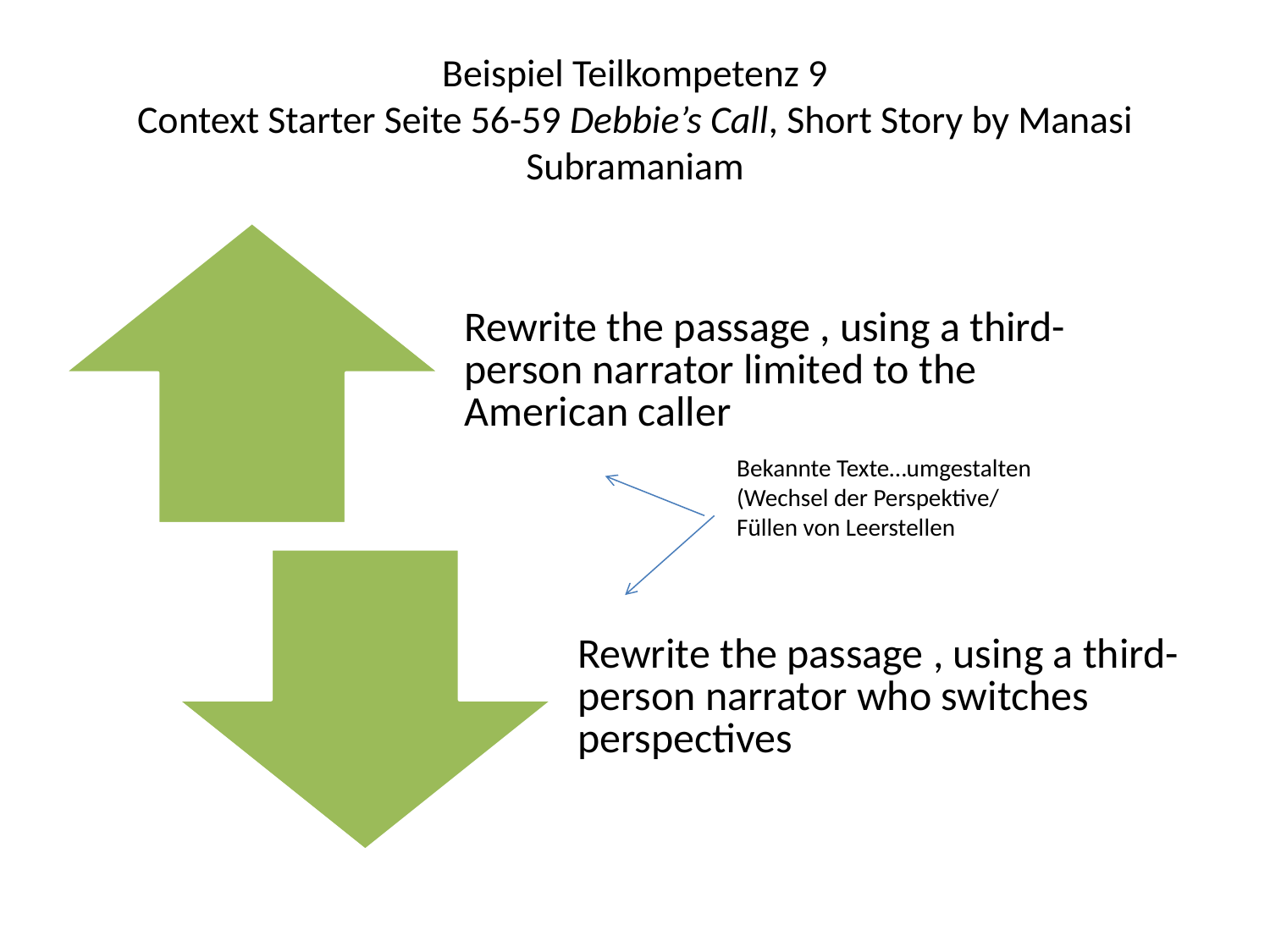

# Beispiel Teilkompetenz 9 Context Starter Seite 56-59 Debbie’s Call, Short Story by Manasi Subramaniam
Rewrite the passage , using a third-person narrator limited to the American caller
Rewrite the passage , using a third-person narrator who switches perspectives
Bekannte Texte…umgestalten
(Wechsel der Perspektive/
Füllen von Leerstellen